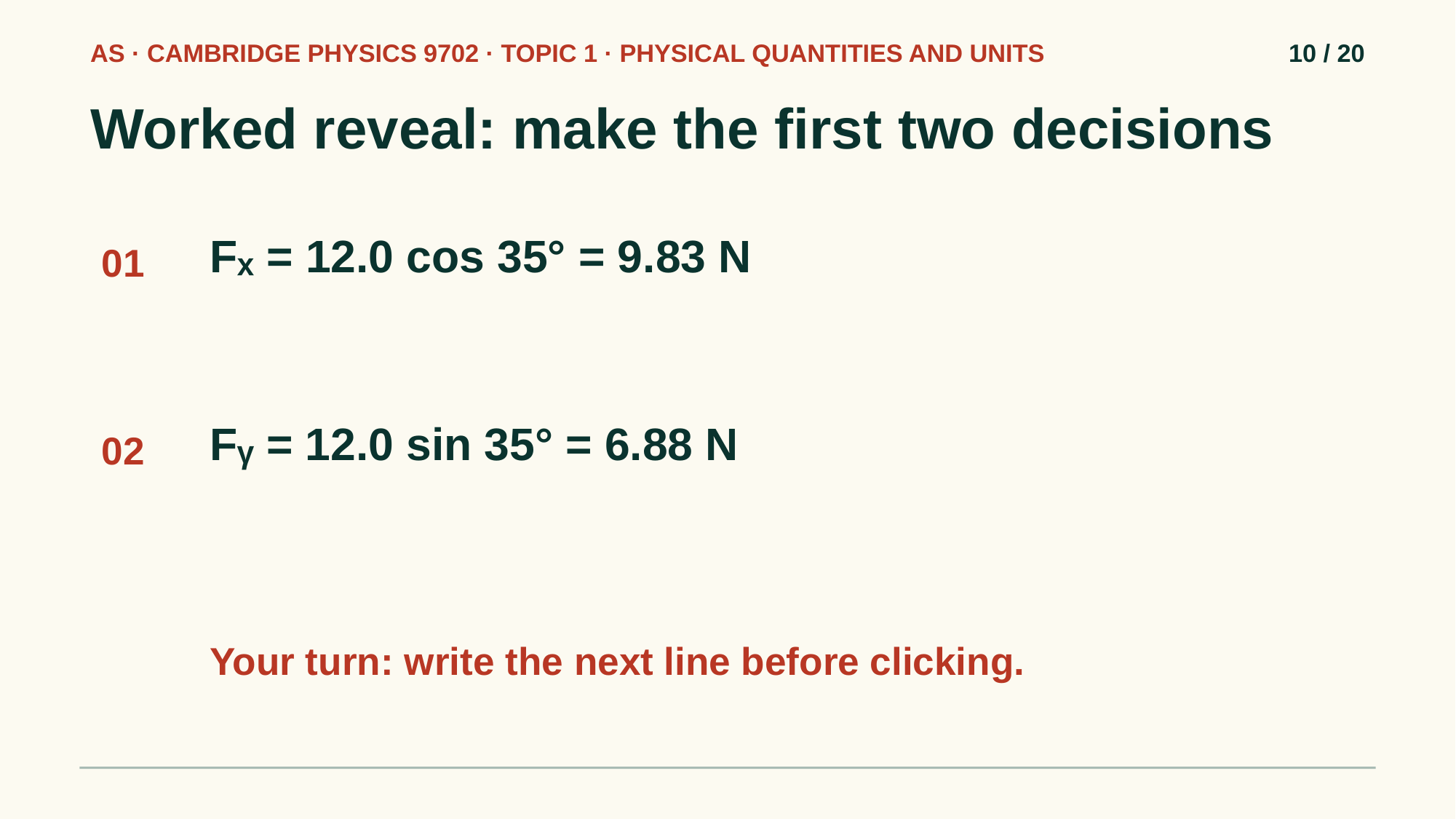

AS · CAMBRIDGE PHYSICS 9702 · TOPIC 1 · PHYSICAL QUANTITIES AND UNITS
10 / 20
Worked reveal: make the first two decisions
Fₓ = 12.0 cos 35° = 9.83 N
01
Fᵧ = 12.0 sin 35° = 6.88 N
02
Your turn: write the next line before clicking.